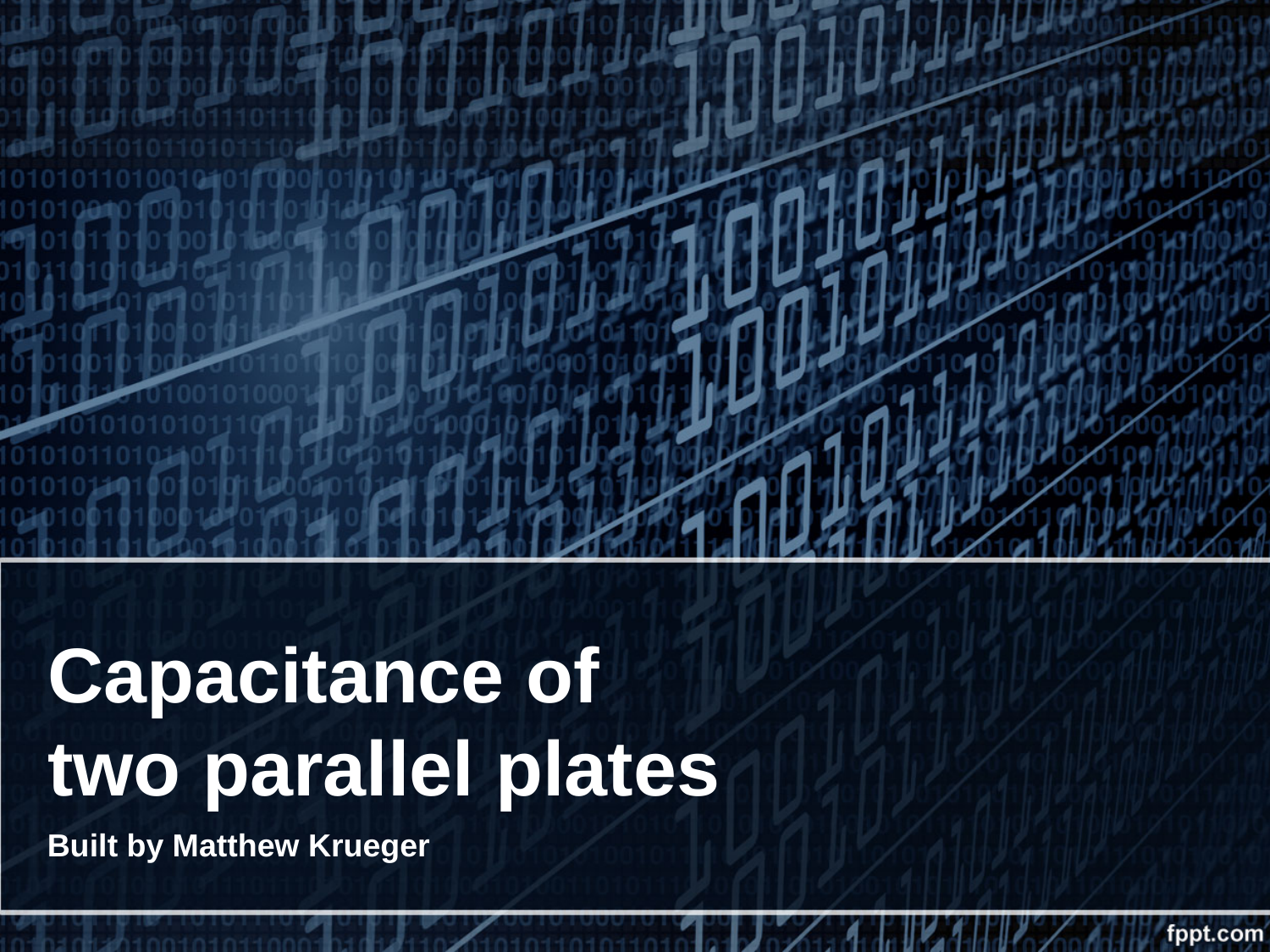

# Capacitance of two parallel plates
Built by Matthew Krueger